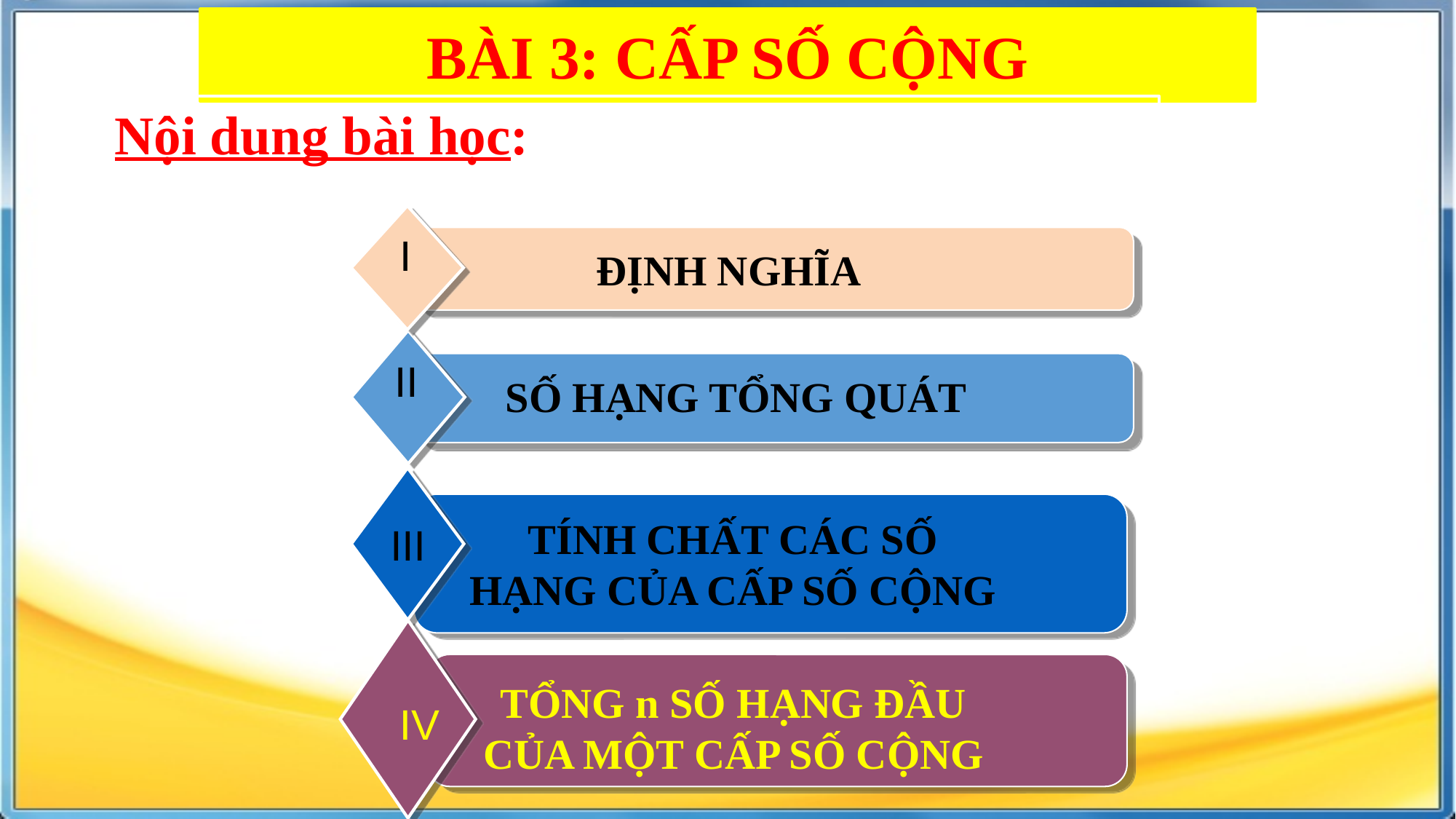

BÀI 3: CẤP SỐ CỘNG
Nội dung bài học:

I

ĐỊNH NGHĨA

II

SỐ HẠNG TỔNG QUÁT
III

TÍNH CHẤT CÁC SỐ HẠNG CỦA CẤP SỐ CỘNG

IV

TỔNG n SỐ HẠNG ĐẦU CỦA MỘT CẤP SỐ CỘNG